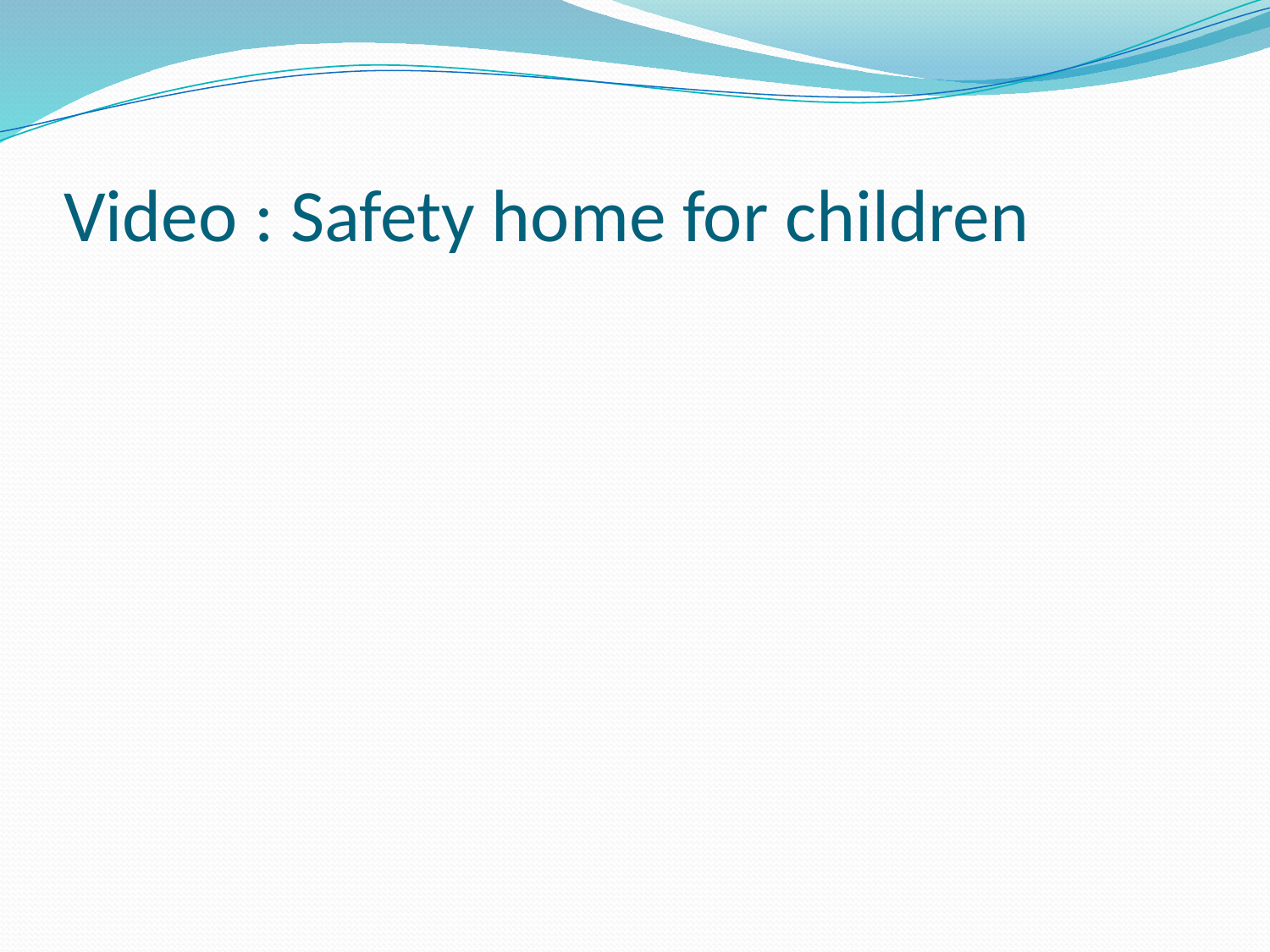

# Video : Safety home for children